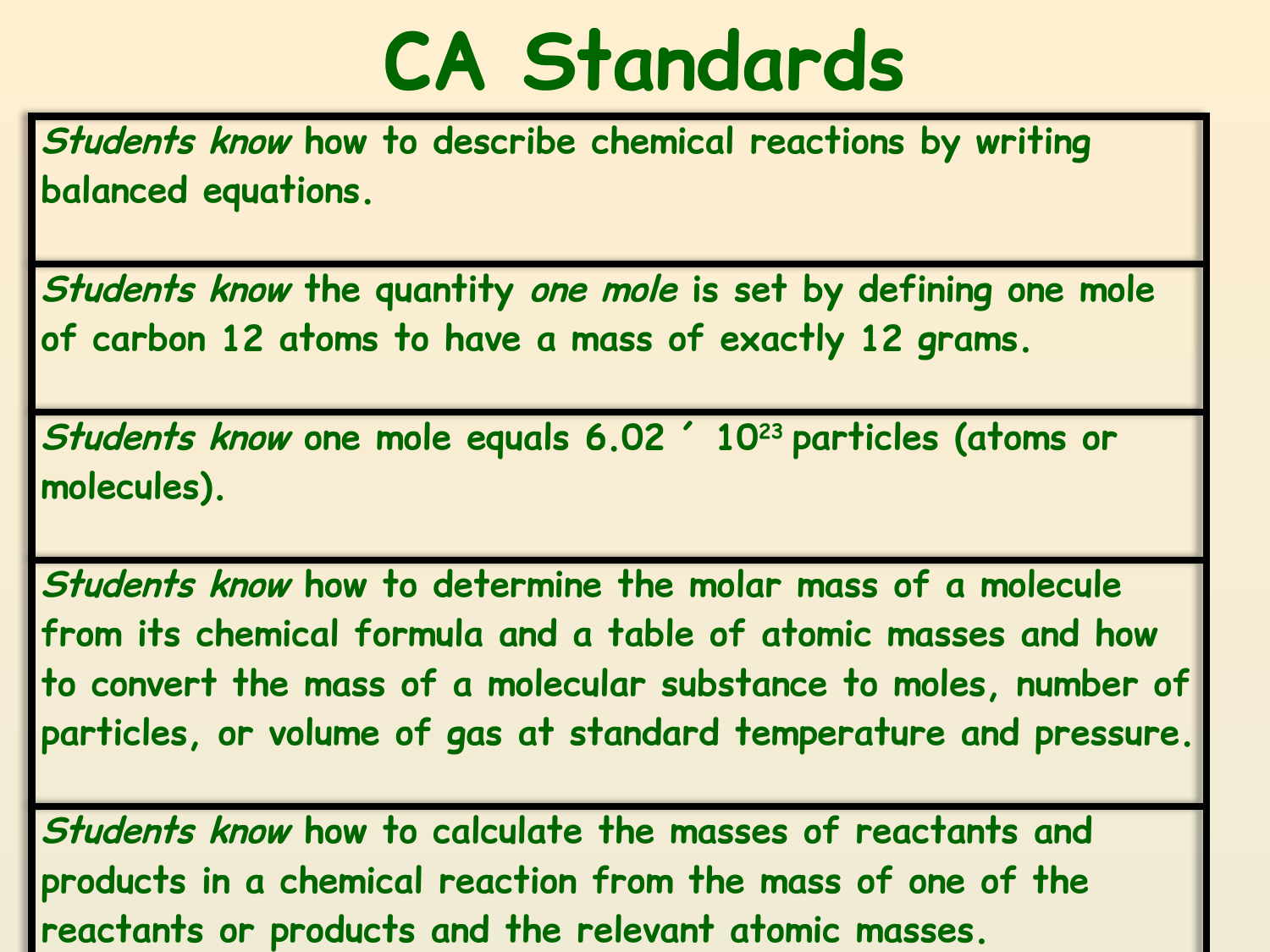

# CA Standards
| Students know how to describe chemical reactions by writing balanced equations. |
| --- |
| Students know the quantity one mole is set by defining one mole of carbon 12 atoms to have a mass of exactly 12 grams. |
| Students know one mole equals 6.02 ´ 1023 particles (atoms or molecules). |
| Students know how to determine the molar mass of a molecule from its chemical formula and a table of atomic masses and how to convert the mass of a molecular substance to moles, number of particles, or volume of gas at standard temperature and pressure. |
| Students know how to calculate the masses of reactants and products in a chemical reaction from the mass of one of the reactants or products and the relevant atomic masses. |